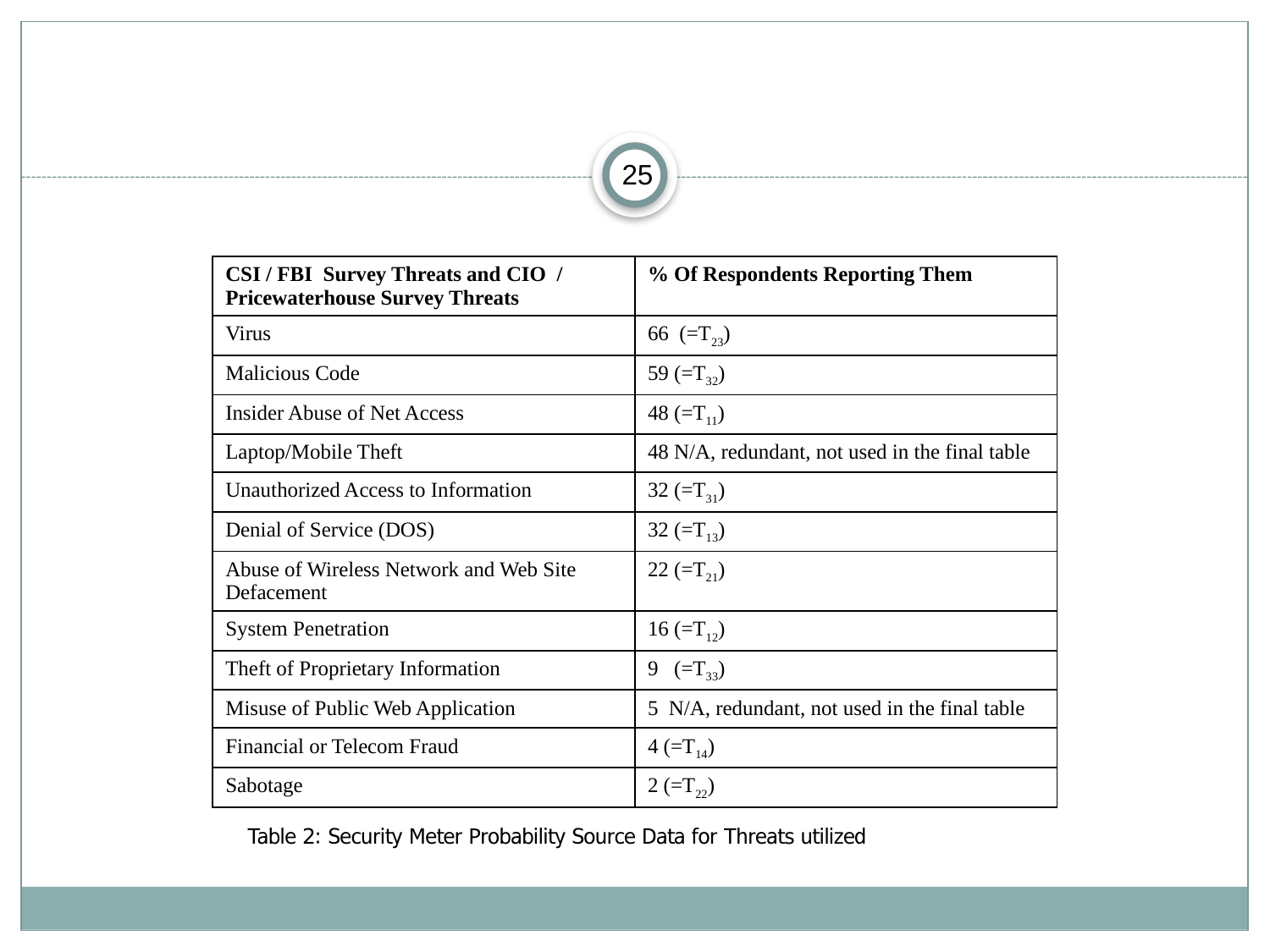

25
| CSI / FBI Survey Threats and CIO / Pricewaterhouse Survey Threats | % Of Respondents Reporting Them |
| --- | --- |
| Virus | 66 (=T23) |
| Malicious Code | 59 (=T32) |
| Insider Abuse of Net Access | 48 (=T11) |
| Laptop/Mobile Theft | 48 N/A, redundant, not used in the final table |
| Unauthorized Access to Information | 32 (=T31) |
| Denial of Service (DOS) | 32 (=T13) |
| Abuse of Wireless Network and Web Site Defacement | 22 (=T21) |
| System Penetration | 16 (=T12) |
| Theft of Proprietary Information | 9 (=T33) |
| Misuse of Public Web Application | 5 N/A, redundant, not used in the final table |
| Financial or Telecom Fraud | 4 (=T14) |
| Sabotage | 2 (=T22) |
Table 2: Security Meter Probability Source Data for Threats utilized